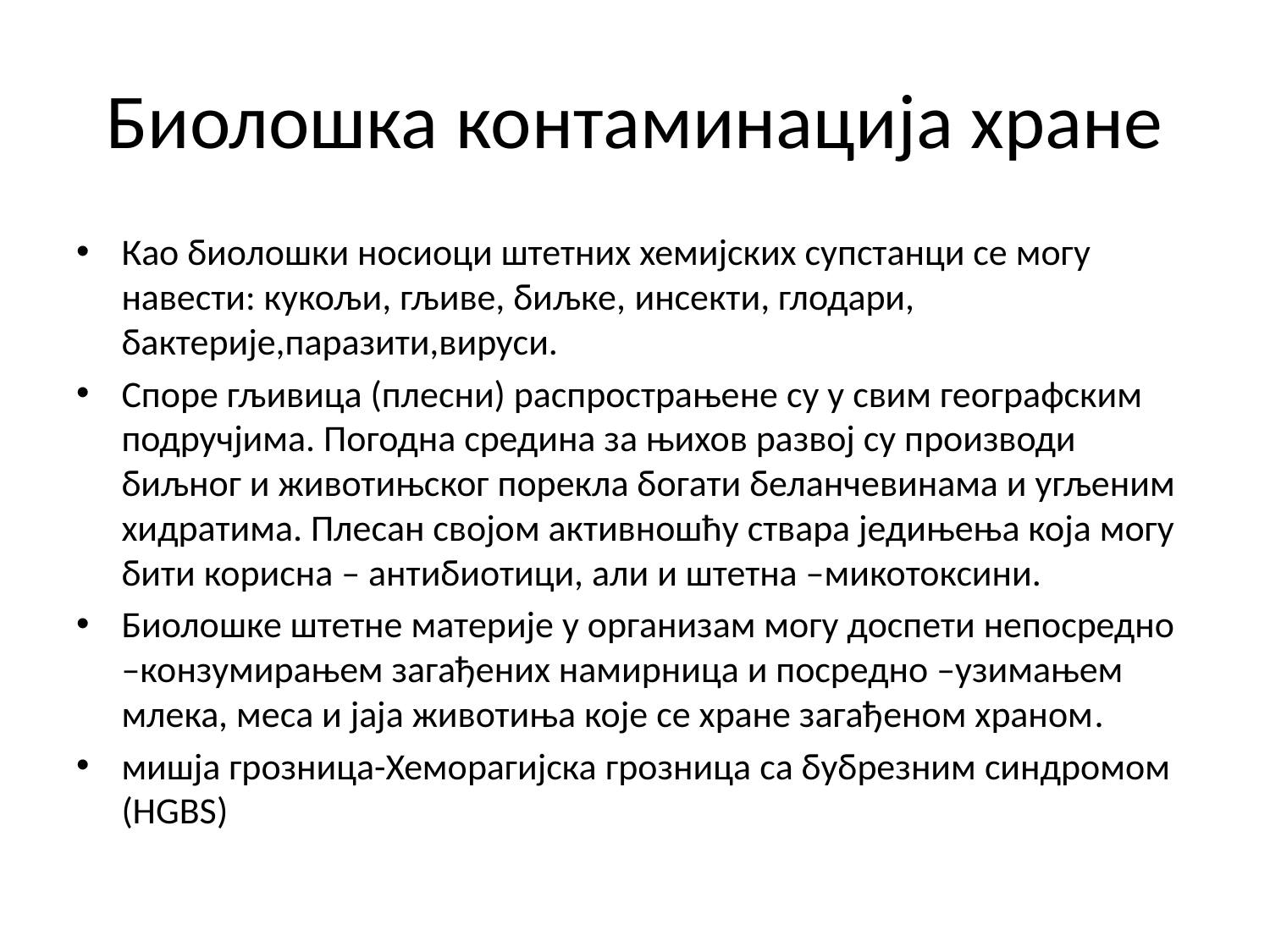

# Биолошка контаминација хране
Као биолошки носиоци штетних хемијских супстанци се могу навести: кукољи, гљиве, биљке, инсекти, глодари, бактерије,паразити,вируси.
Споре гљивица (плесни) распрострањене су у свим географским подручјима. Погодна средина за њихов развој су производи биљног и животињског порекла богати беланчевинама и угљеним хидратима. Плесан својом активношћу ствара једињења која могу бити корисна – антибиотици, али и штетна –микотоксини.
Биолошке штетне материје у организам могу доспети непосредно –конзумирањем загађених намирница и посредно –узимањем млека, меса и јаја животиња које се хране загађеном храном.
мишја грозница-Хеморагијска грозница са бубрезним синдромом (HGBS)